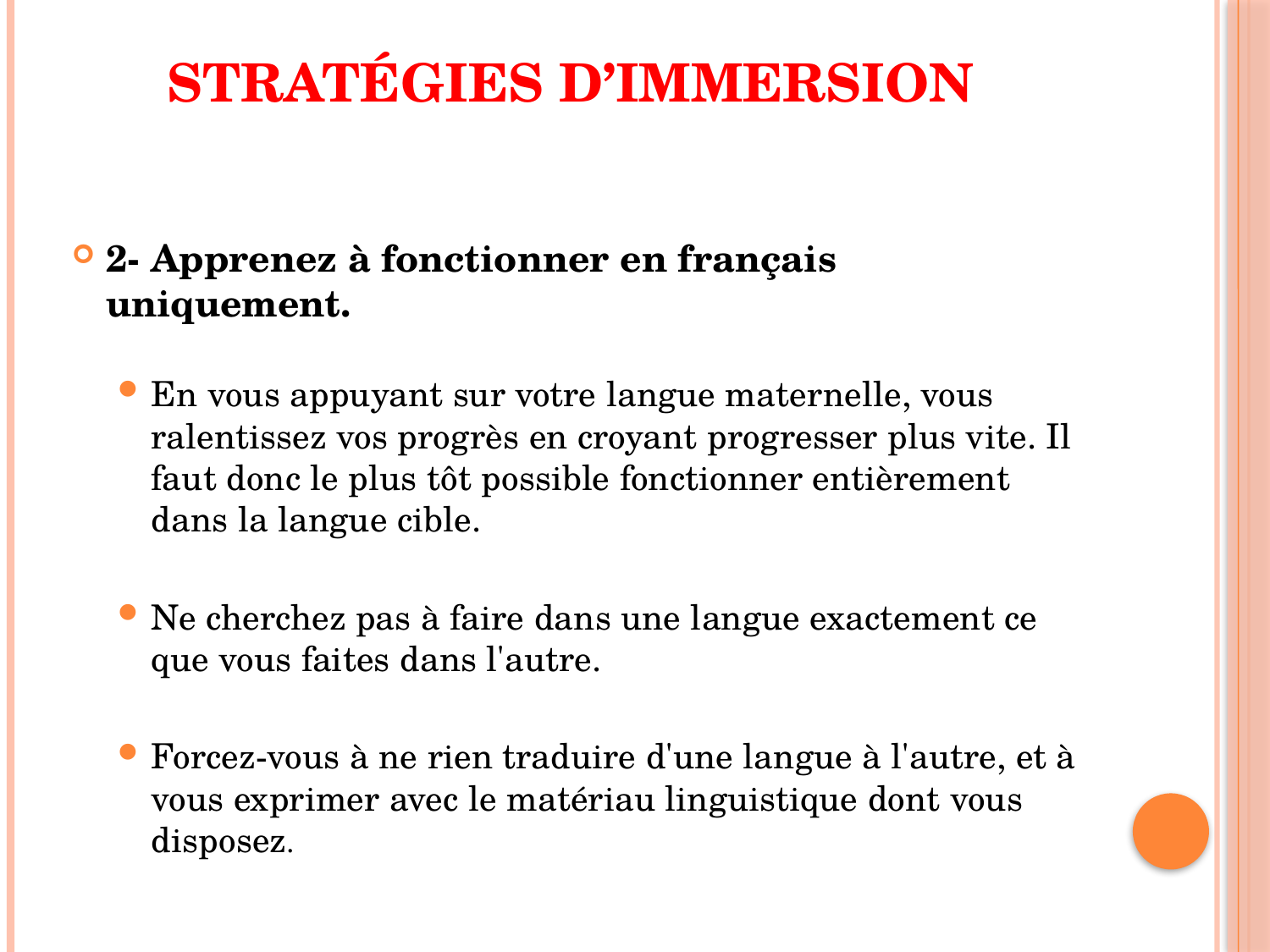

# Stratégies d’immersion

2- Apprenez à fonctionner en français uniquement.

En vous appuyant sur votre langue maternelle, vous ralentissez vos progrès en croyant progresser plus vite. Il faut donc le plus tôt possible fonctionner entièrement dans la langue cible.

Ne cherchez pas à faire dans une langue exactement ce que vous faites dans l'autre.

Forcez-vous à ne rien traduire d'une langue à l'autre, et à vous exprimer avec le matériau linguistique dont vous disposez.